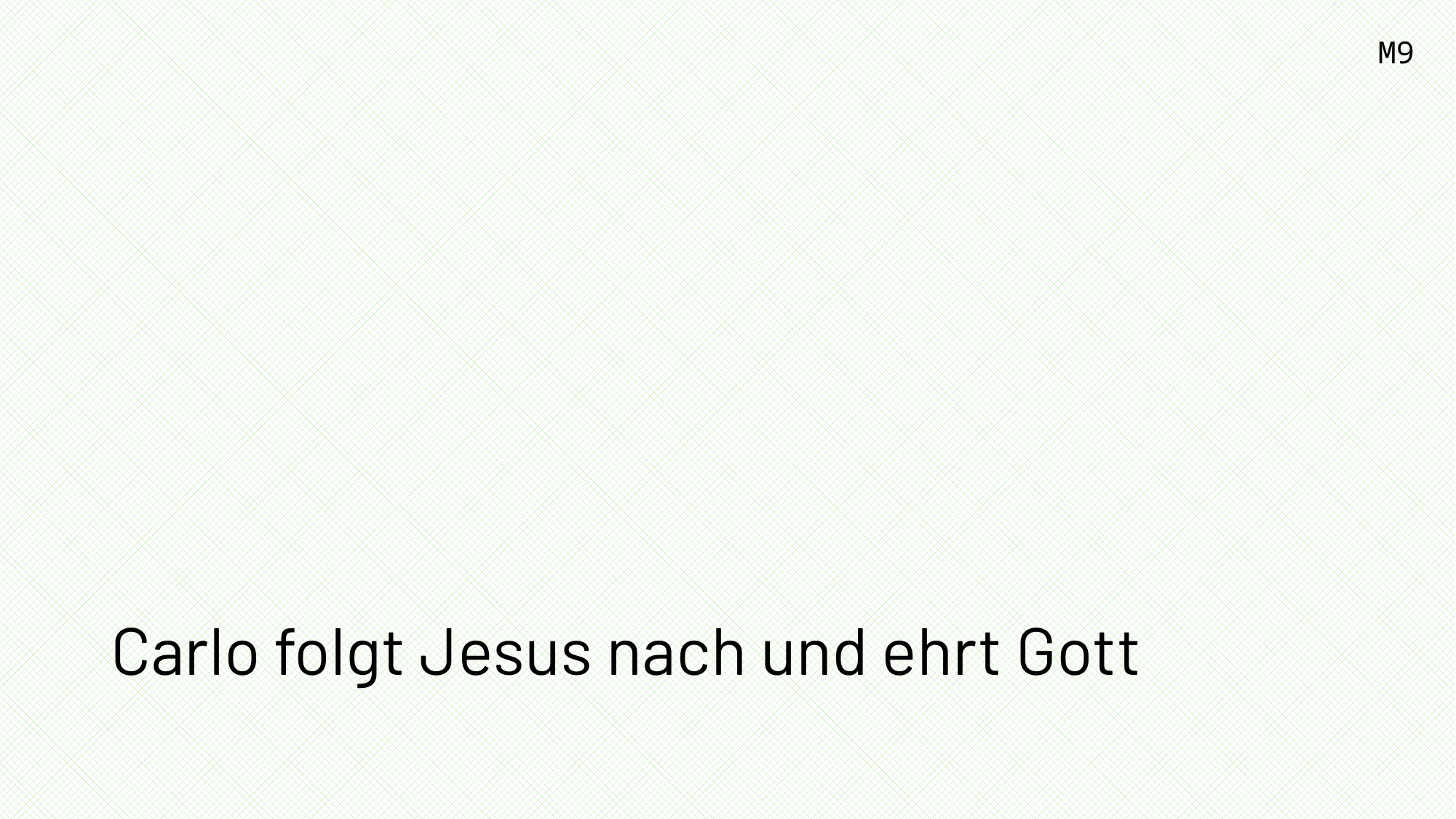

M9
Carlo folgt Jesus nach und ehrt Gott